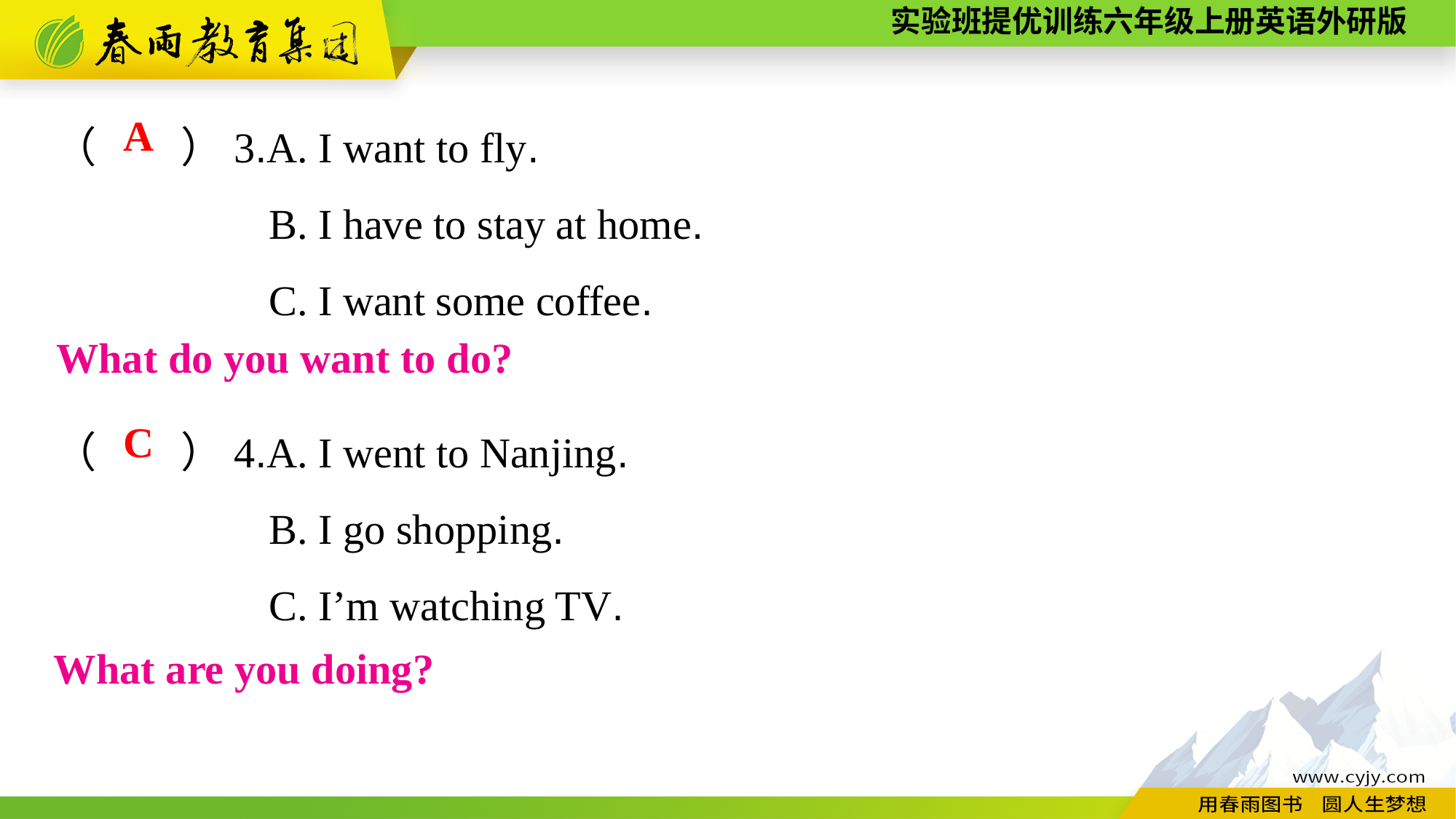

（　　）3.A. I want to fly.
B. I have to stay at home.
C. I want some coffee.

（　　）4.A. I went to Nanjing.
B. I go shopping.
C. I’m watching TV.
A
What do you want to do?
C
What are you doing?